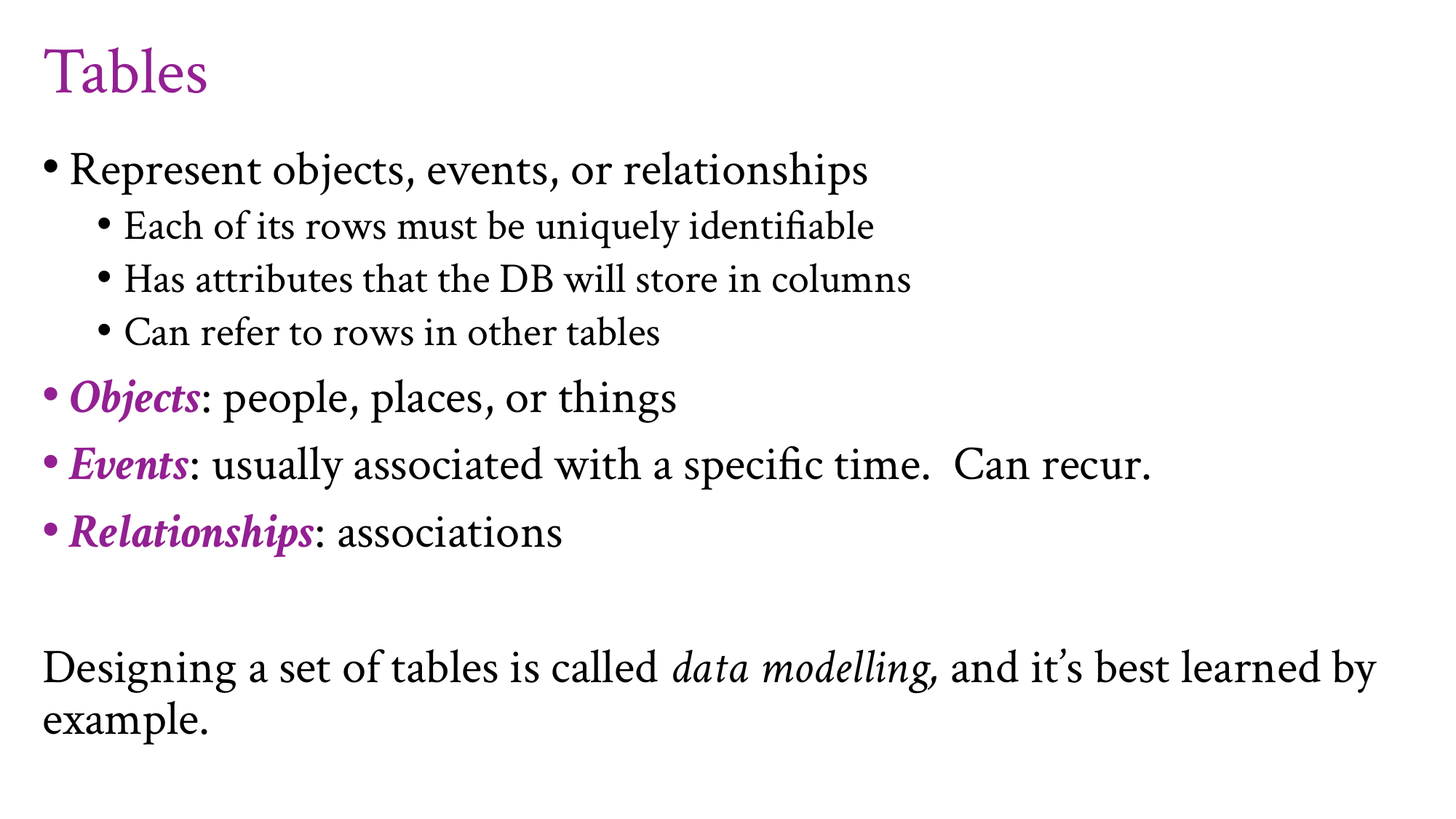

# Tables
Represent objects, events, or relationships
Each of its rows must be uniquely identifiable
Has attributes that the DB will store in columns
Can refer to rows in other tables
Objects: people, places, or things
Events: usually associated with a specific time.  Can recur.
Relationships: associations

Designing a set of tables is called data modelling, and it’s best learned by example.